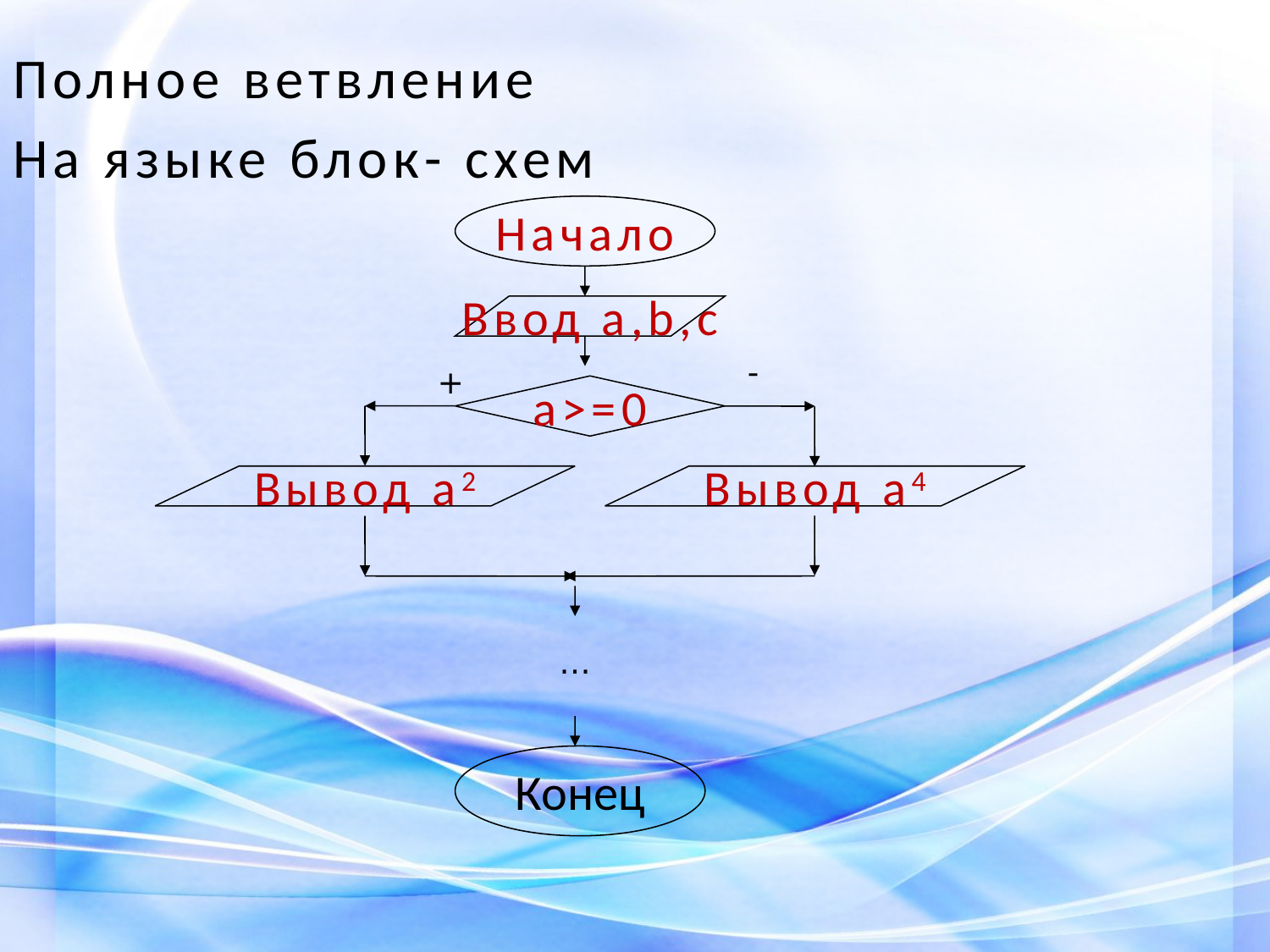

Полное ветвление
На языке блок- схем

Начало

Ввод a,b,c

-
+
a>=0

Вывод a2
Вывод a4

…

Конец